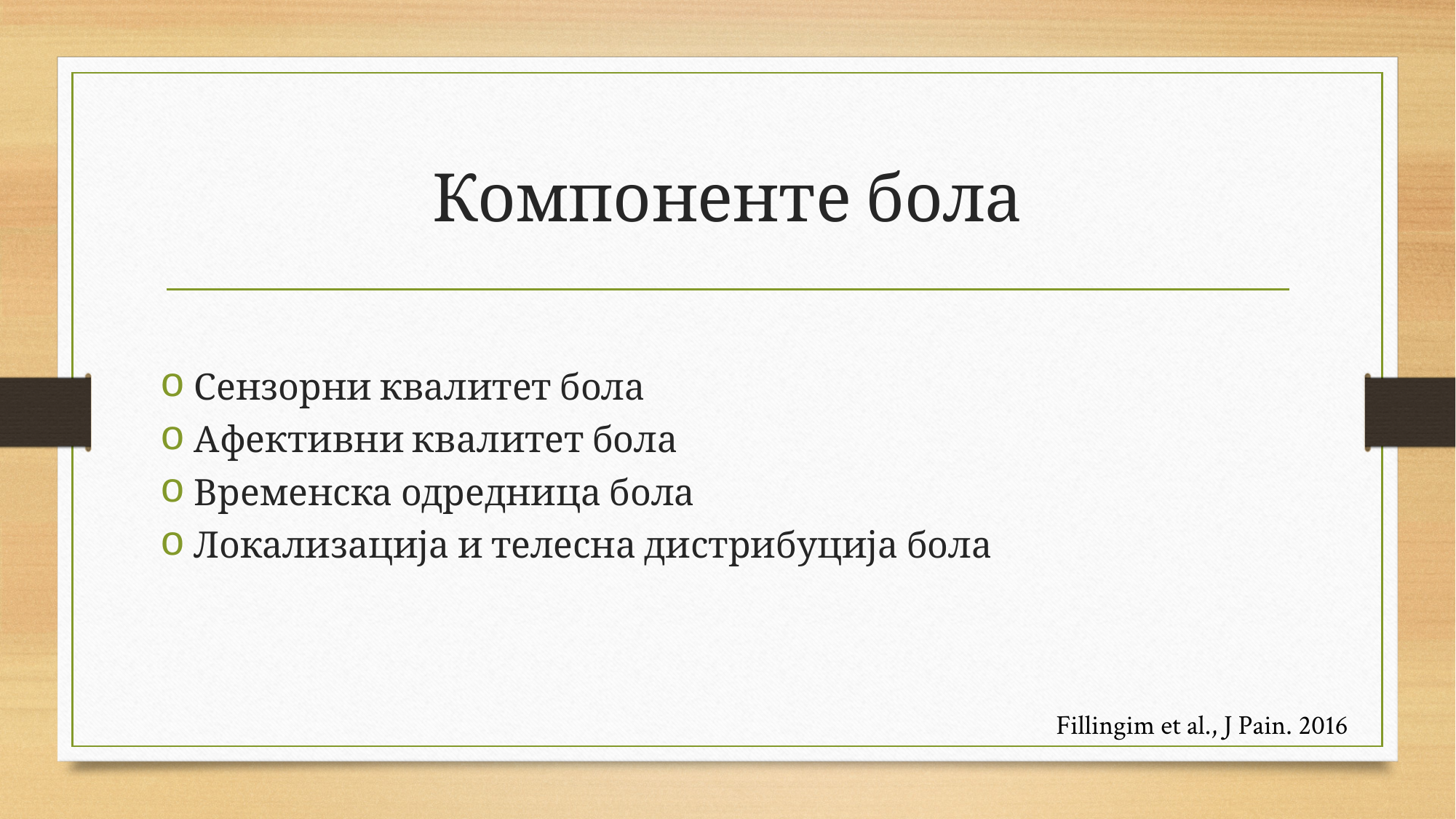

# Компоненте бола

Сензорни квалитет бола
Афективни квалитет бола
Временска одредница бола
Локализација и телесна дистрибуција бола
Fillingim et al., J Pain. 2016